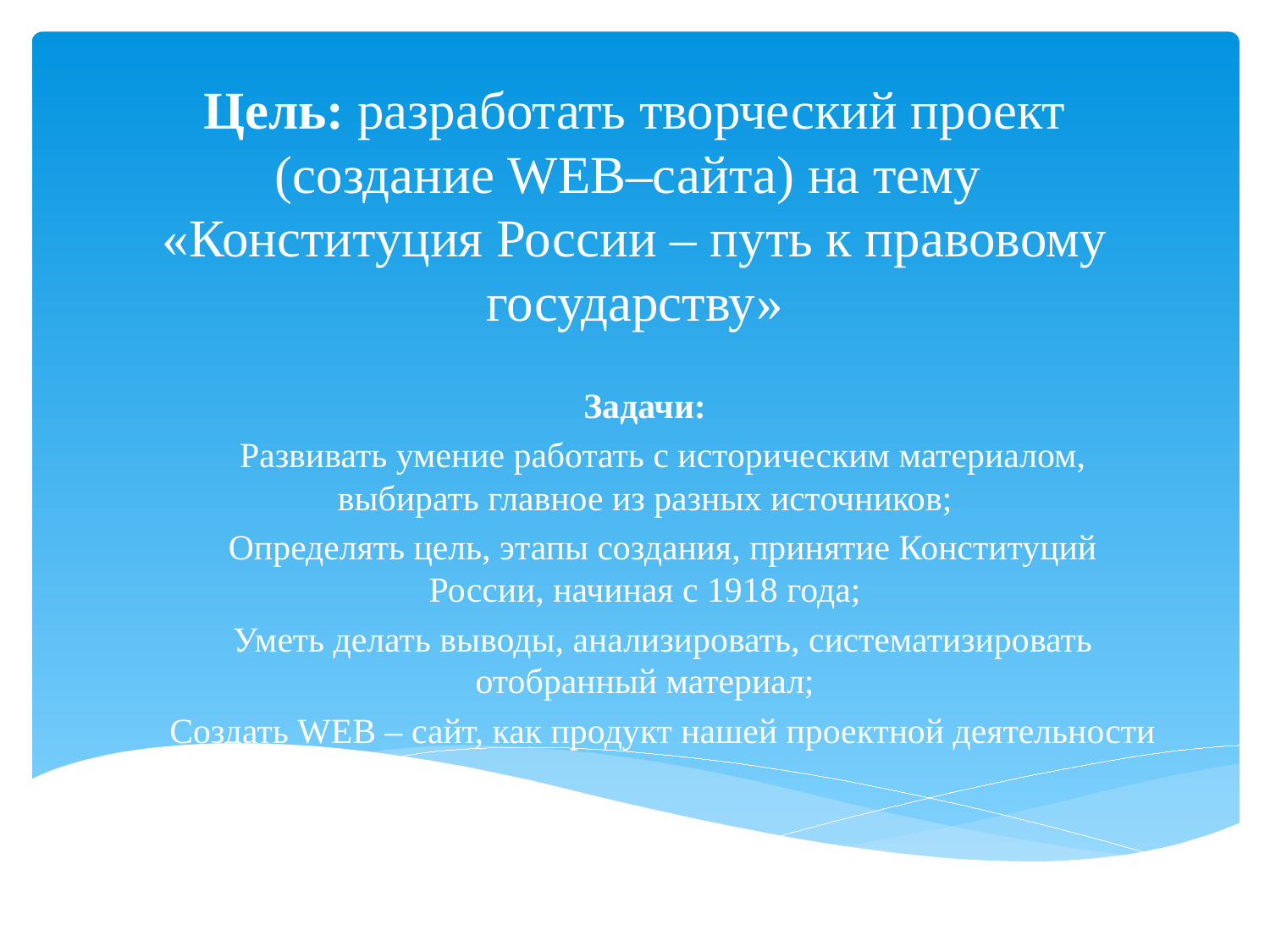

# Цель: разработать творческий проект (создание WEB–сайта) на тему  «Конституция России – путь к правовому государству»
Задачи:
    Развивать умение работать с историческим материалом, выбирать главное из разных источников;
    Определять цель, этапы создания, принятие Конституций России, начиная с 1918 года;
    Уметь делать выводы, анализировать, систематизировать отобранный материал;
    Создать WEB – сайт, как продукт нашей проектной деятельности